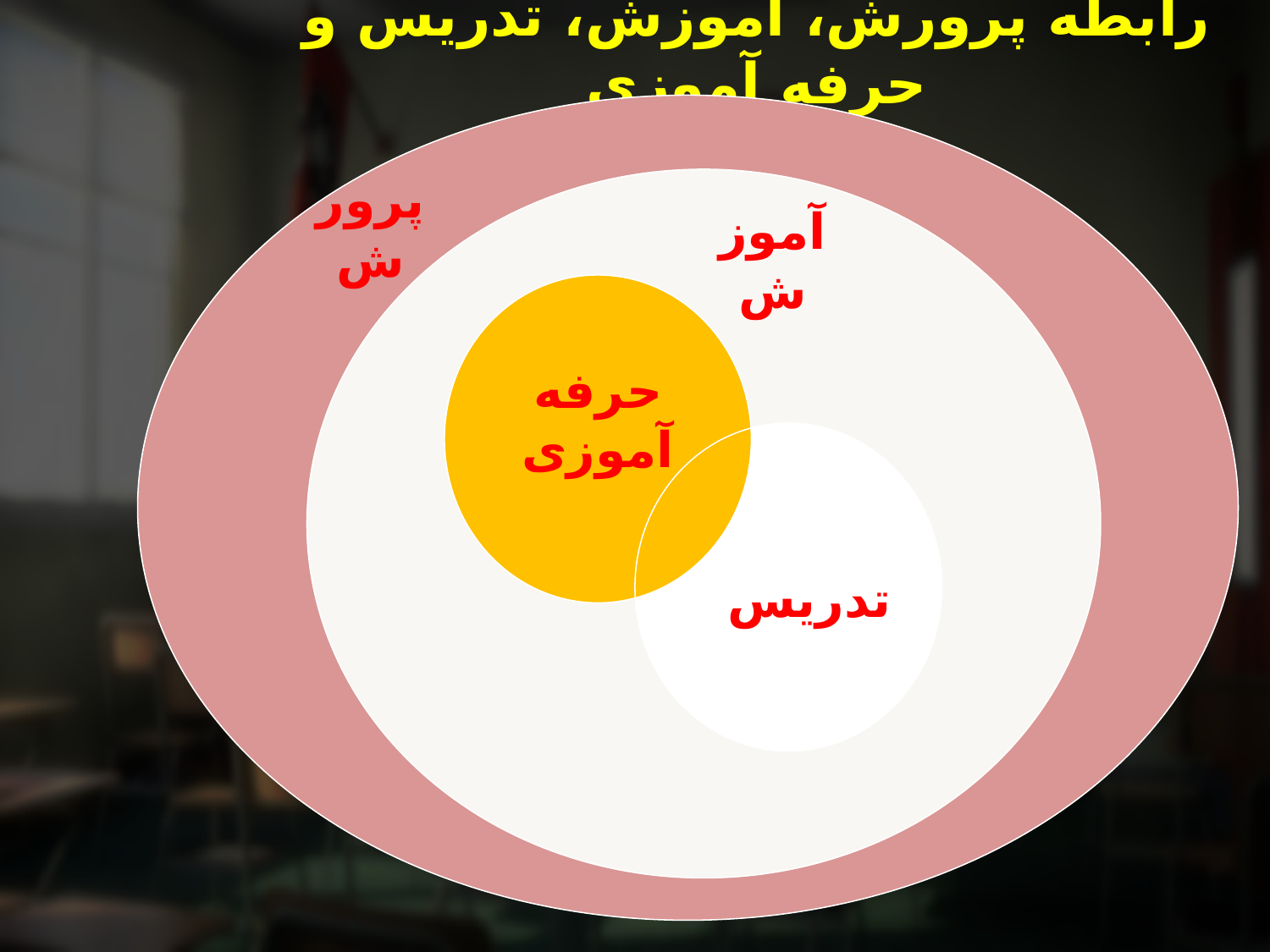

رابطه پرورش، آموزش، تدریس و حرفه آموزی

پرورش
آموزش

حرفه آموزی

تدریس